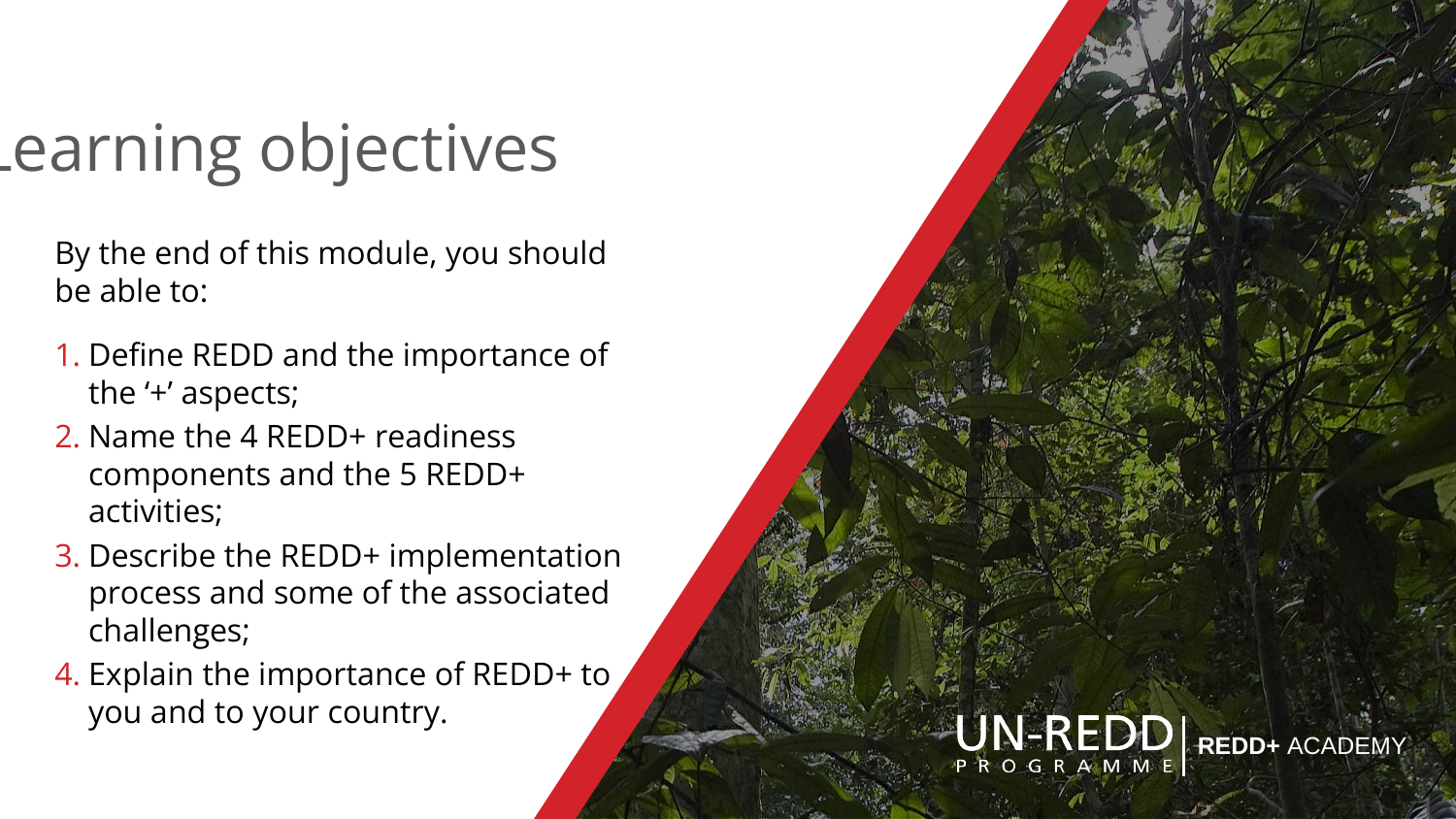

By the end of this module, you should be able to:
Define REDD and the importance of the ‘+’ aspects;
Name the 4 REDD+ readiness components and the 5 REDD+ activities;
Describe the REDD+ implementation process and some of the associated challenges;
Explain the importance of REDD+ to you and to your country.